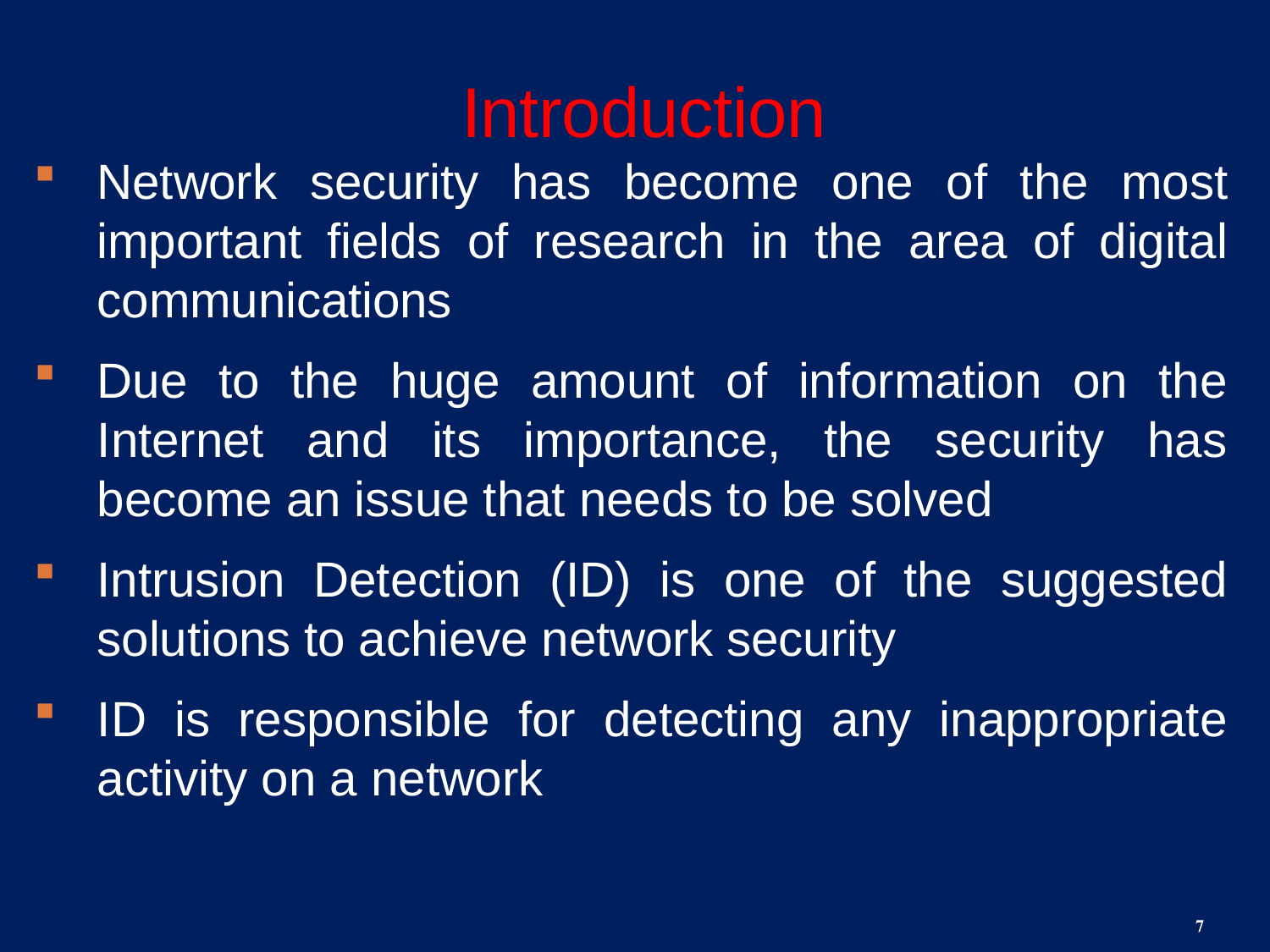

# Introduction
Network security has become one of the most important fields of research in the area of digital communications
Due to the huge amount of information on the Internet and its importance, the security has become an issue that needs to be solved
Intrusion Detection (ID) is one of the suggested solutions to achieve network security
ID is responsible for detecting any inappropriate activity on a network